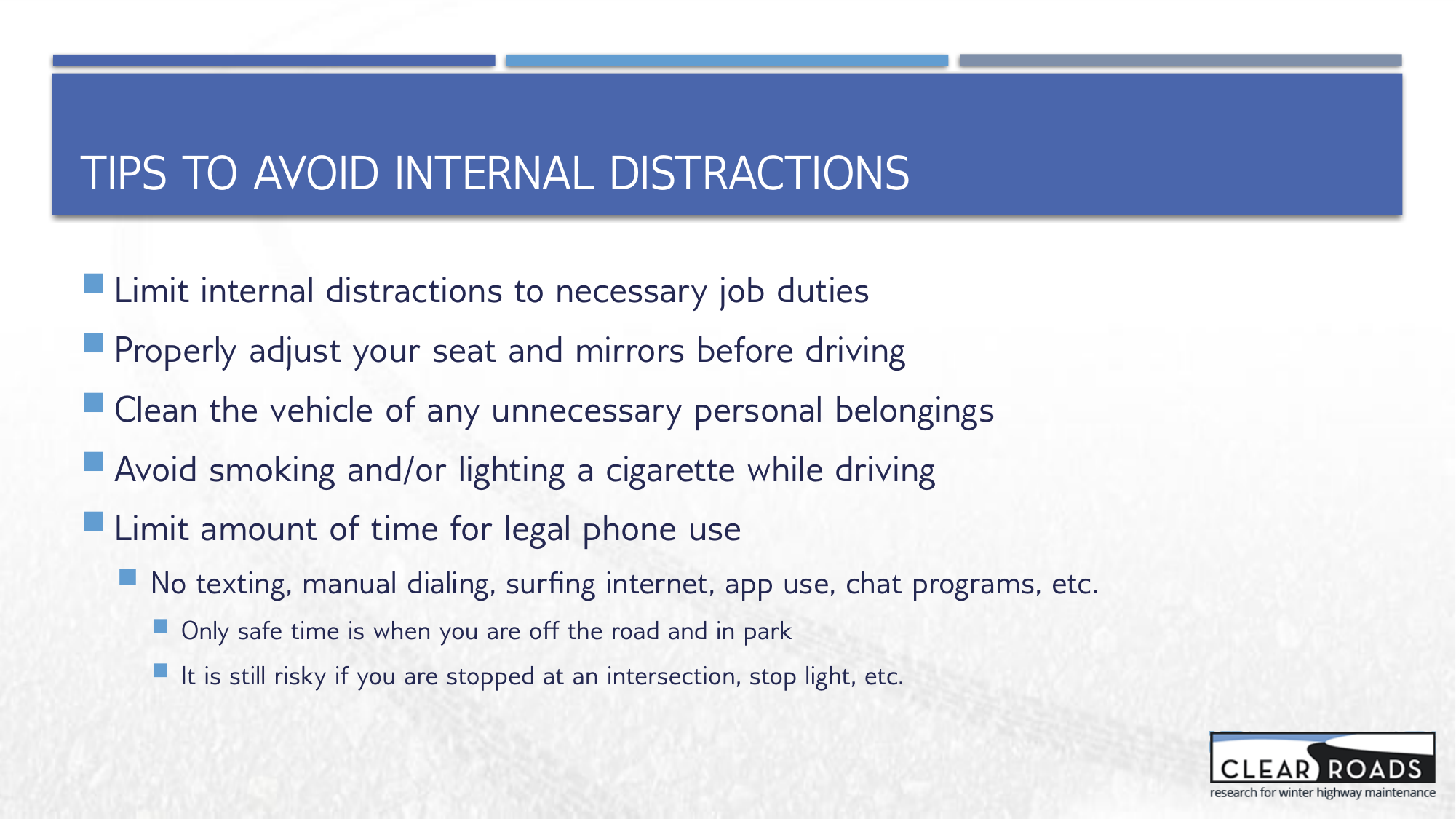

# Tips to Avoid Internal Distractions
Limit internal distractions to necessary job duties
Properly adjust your seat and mirrors before driving
Clean the vehicle of any unnecessary personal belongings
Avoid smoking and/or lighting a cigarette while driving
Limit amount of time for legal phone use
No texting, manual dialing, surfing internet, app use, chat programs, etc.
Only safe time is when you are off the road and in park
It is still risky if you are stopped at an intersection, stop light, etc.